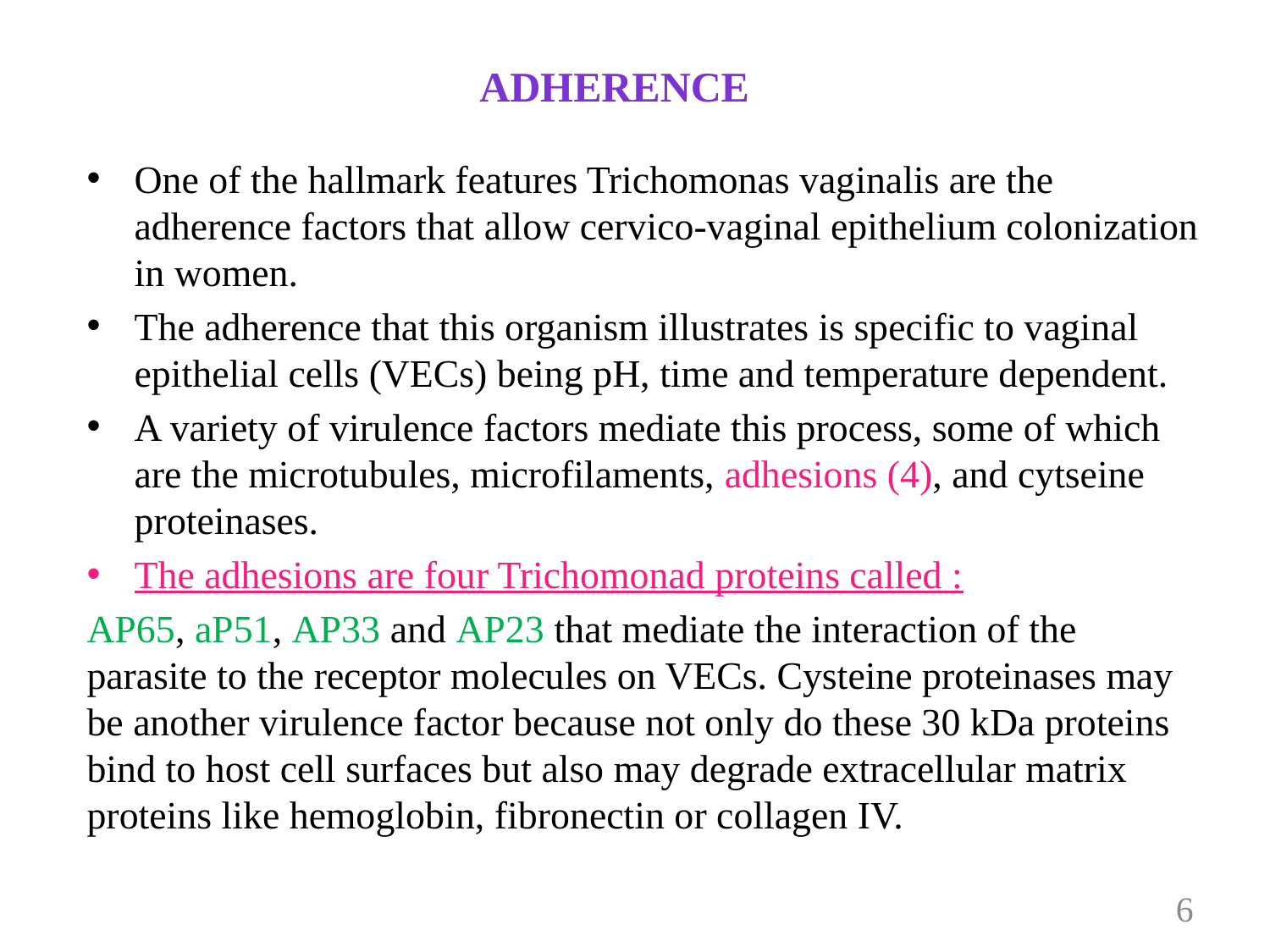

#
Adherence
One of the hallmark features Trichomonas vaginalis are the adherence factors that allow cervico-vaginal epithelium colonization in women.
The adherence that this organism illustrates is specific to vaginal epithelial cells (VECs) being pH, time and temperature dependent.
A variety of virulence factors mediate this process, some of which are the microtubules, microfilaments, adhesions (4), and cytseine proteinases.
The adhesions are four Trichomonad proteins called :
AP65, aP51, AP33 and AP23 that mediate the interaction of the parasite to the receptor molecules on VECs. Cysteine proteinases may be another virulence factor because not only do these 30 kDa proteins bind to host cell surfaces but also may degrade extracellular matrix proteins like hemoglobin, fibronectin or collagen IV.

6